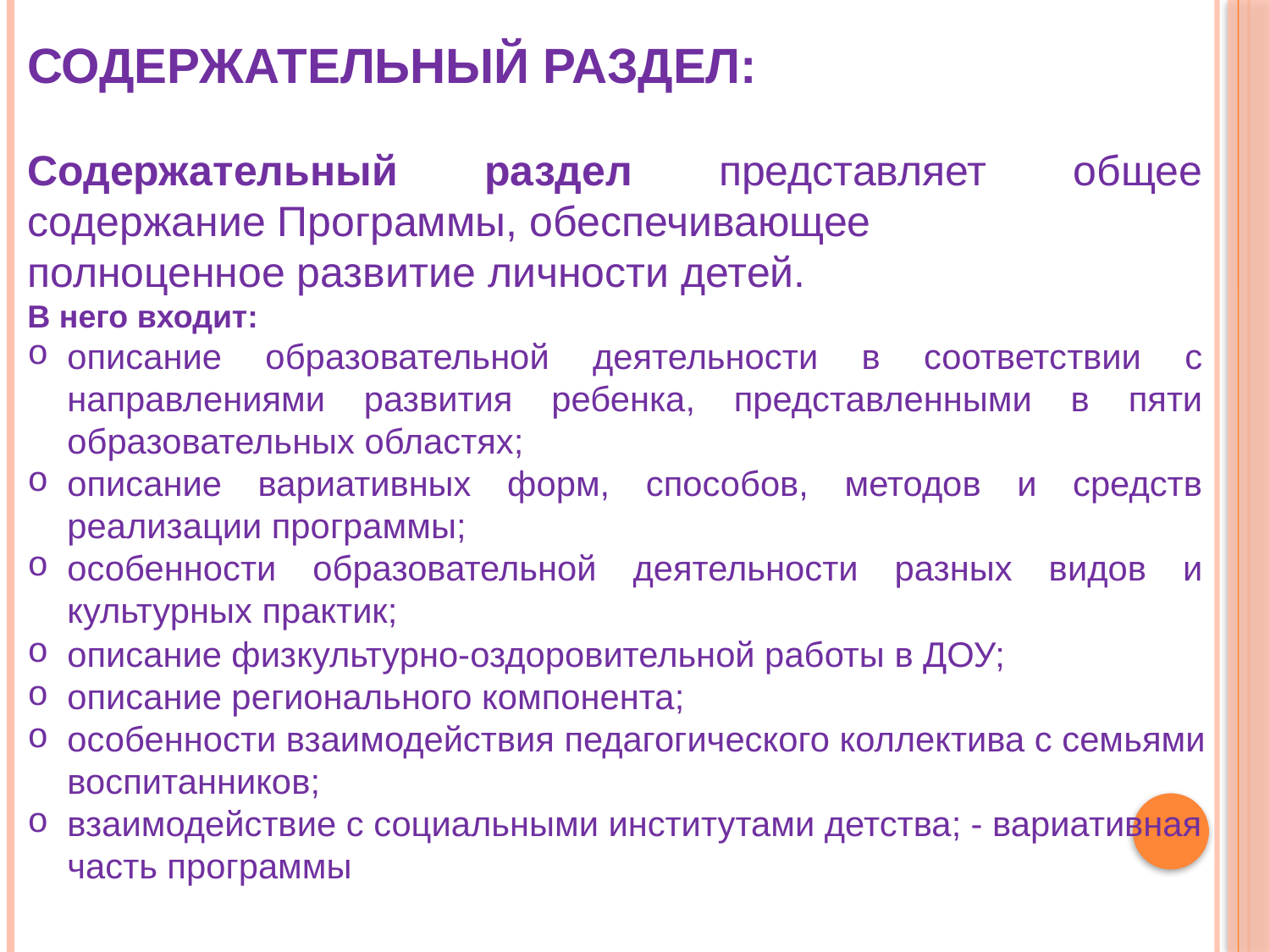

СОДЕРЖАТЕЛЬНЫЙ РАЗДЕЛ:

Содержательный раздел представляет общее содержание Программы, обеспечивающее
полноценное развитие личности детей.
В него входит:
описание образовательной деятельности в соответствии с направлениями развития ребенка, представленными в пяти образовательных областях;
описание вариативных форм, способов, методов и средств реализации программы;
особенности образовательной деятельности разных видов и культурных практик;

описание физкультурно-оздоровительной работы в ДОУ;
описание регионального компонента;
особенности взаимодействия педагогического коллектива с семьями воспитанников;
взаимодействие с социальными институтами детства; - вариативная часть программы